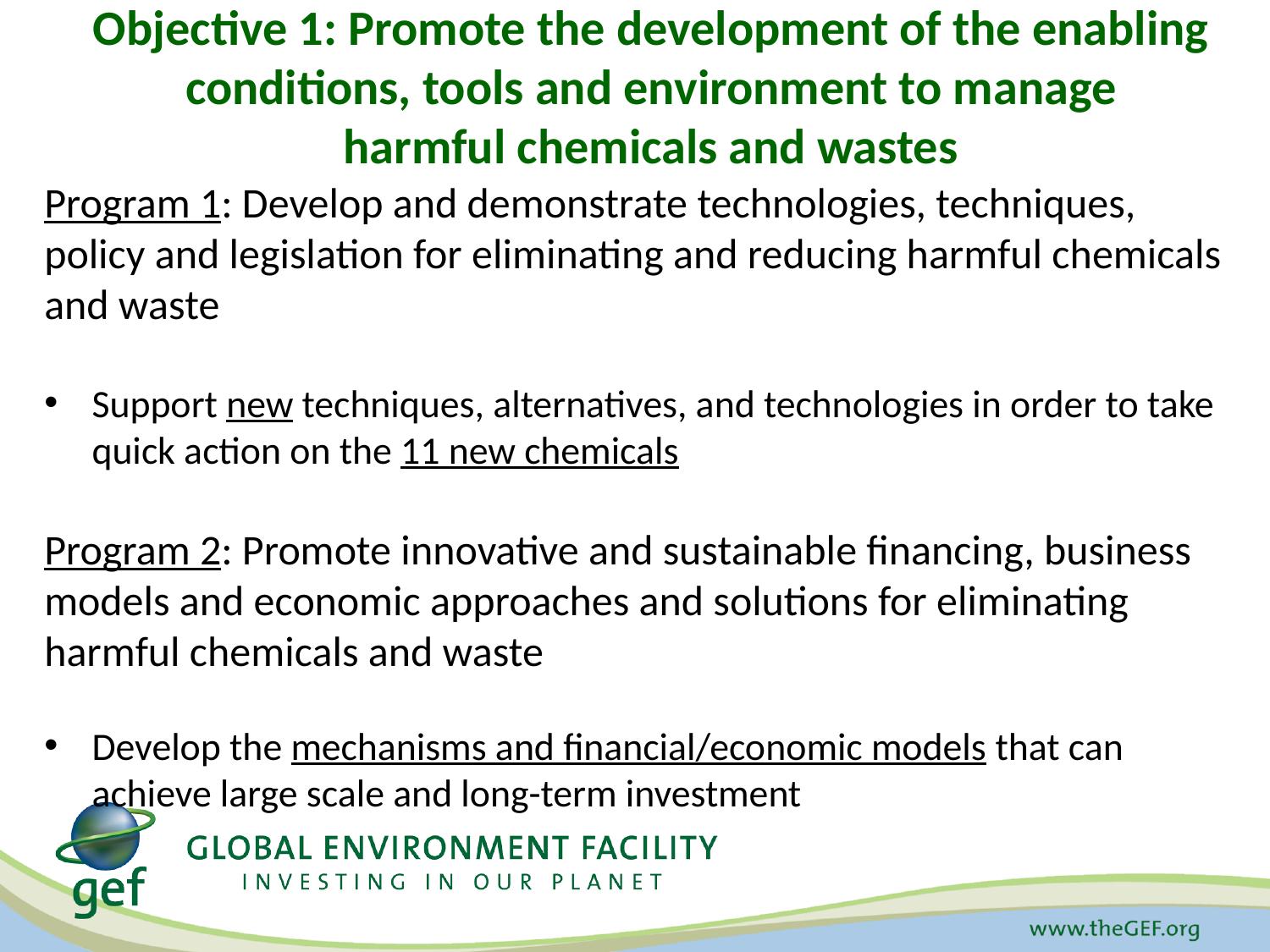

# Objective 1: Promote the development of the enabling conditions, tools and environment to manage harmful chemicals and wastes
Program 1: Develop and demonstrate technologies, techniques, policy and legislation for eliminating and reducing harmful chemicals and waste

Support new techniques, alternatives, and technologies in order to take quick action on the 11 new chemicals
Program 2: Promote innovative and sustainable financing, business models and economic approaches and solutions for eliminating harmful chemicals and waste

Develop the mechanisms and financial/economic models that can achieve large scale and long-term investment